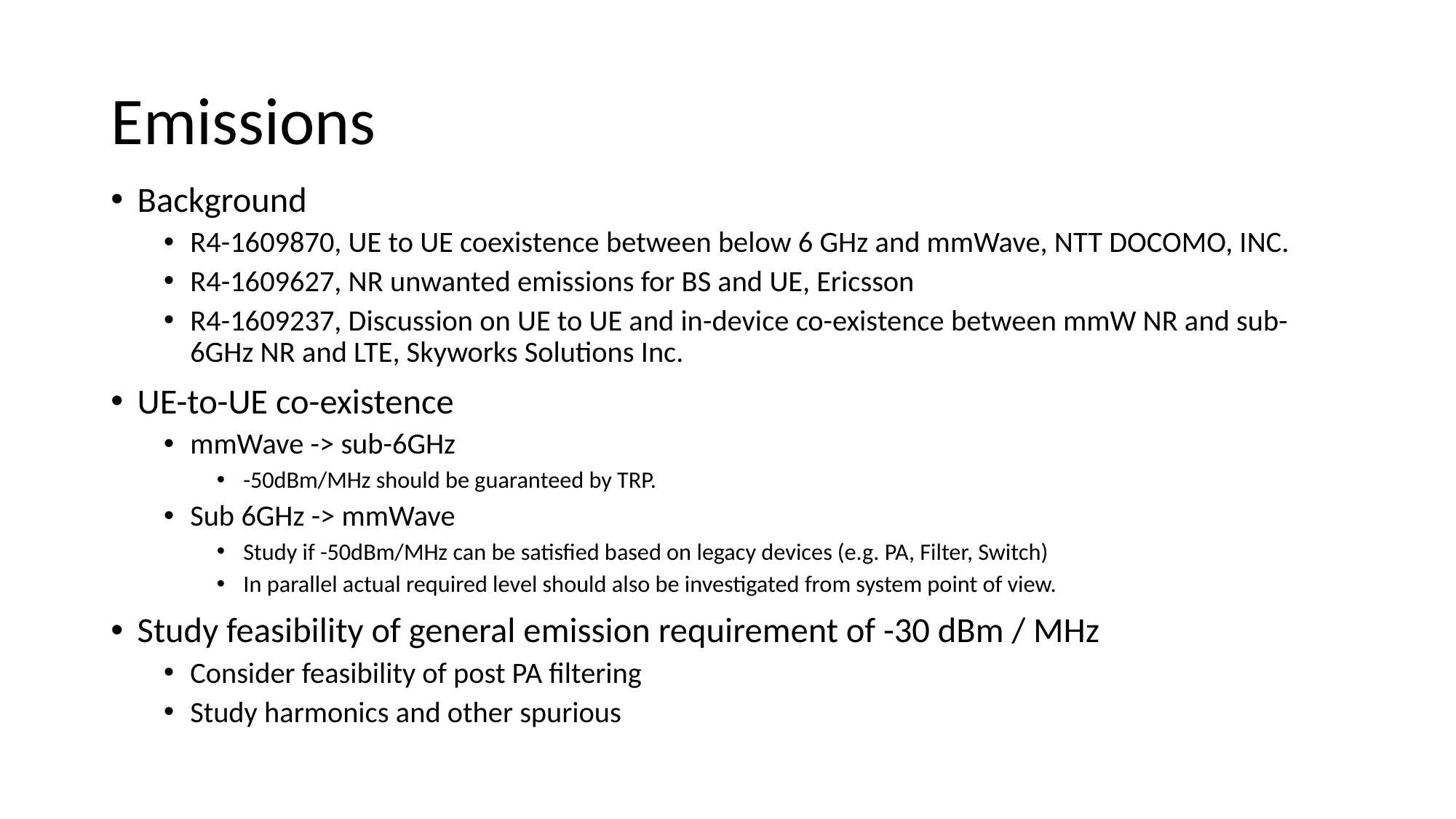

# Emissions
Background
R4-1609870, UE to UE coexistence between below 6 GHz and mmWave, NTT DOCOMO, INC.
R4-1609627, NR unwanted emissions for BS and UE, Ericsson
R4-1609237, Discussion on UE to UE and in-device co-existence between mmW NR and sub-6GHz NR and LTE, Skyworks Solutions Inc.
UE-to-UE co-existence
mmWave -> sub-6GHz
-50dBm/MHz should be guaranteed by TRP.
Sub 6GHz -> mmWave
Study if -50dBm/MHz can be satisfied based on legacy devices (e.g. PA, Filter, Switch)
In parallel actual required level should also be investigated from system point of view.
Study feasibility of general emission requirement of -30 dBm / MHz
Consider feasibility of post PA filtering
Study harmonics and other spurious